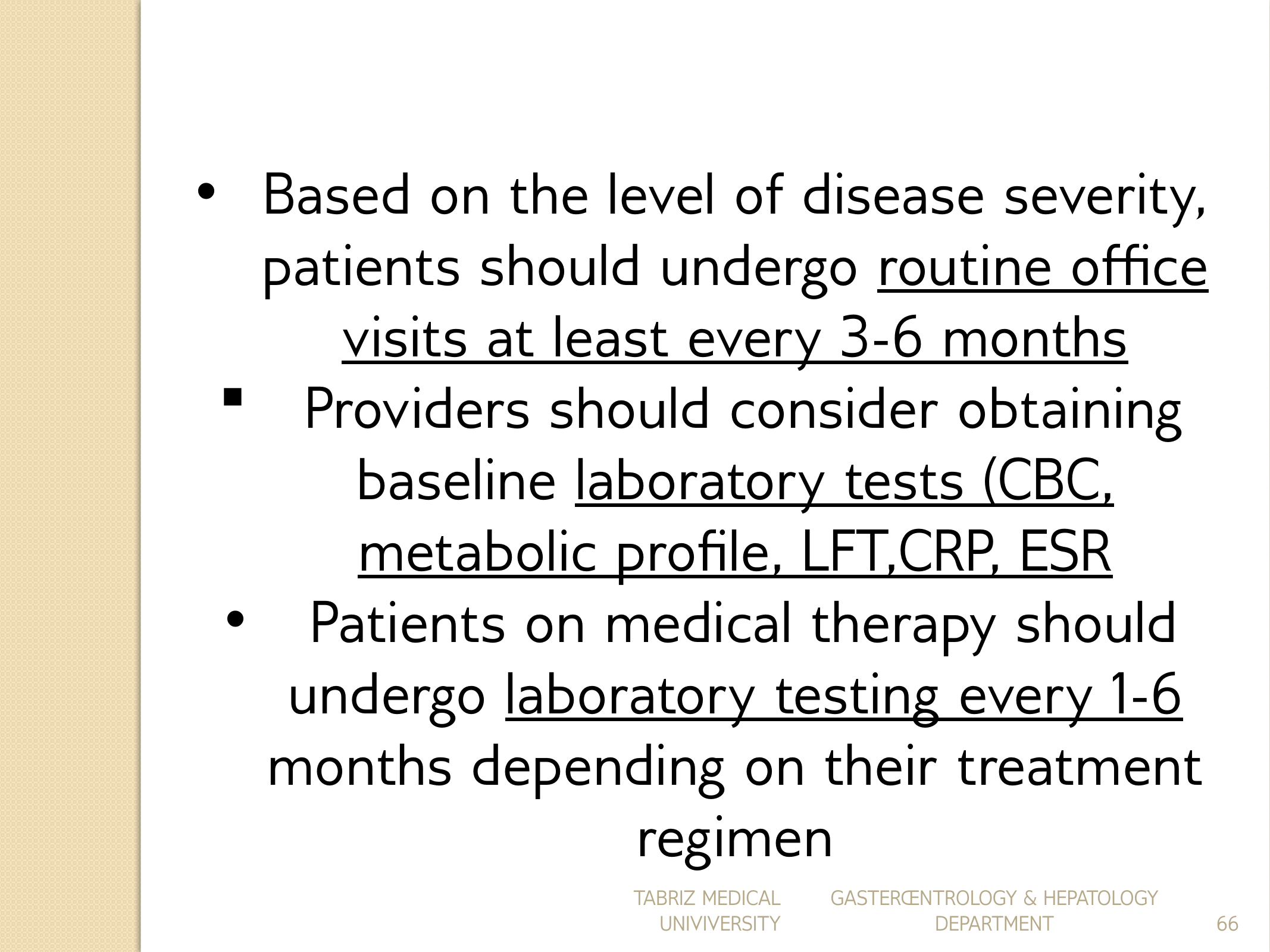

Based on the level of disease severity, patients should undergo routine office visits at least every 3-6 months
 Providers should consider obtaining baseline laboratory tests (CBC, metabolic profile, LFT,CRP, ESR
 Patients on medical therapy should undergo laboratory testing every 1-6 months depending on their treatment regimen
TABRIZ MEDICAL UNIVIVERSITY
GASTEROENTROLOGY & HEPATOLOGY DEPARTMENT
66